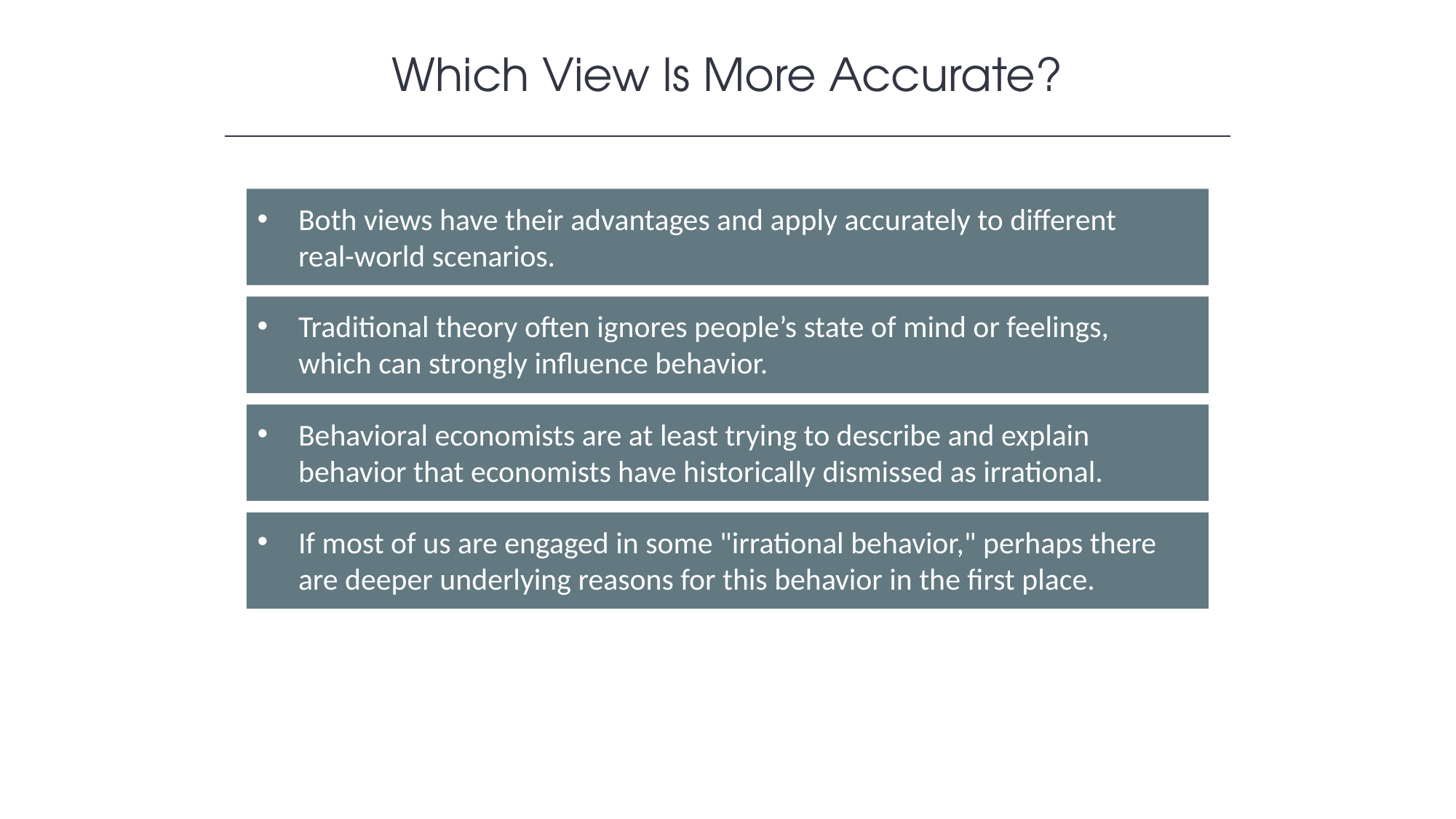

Which View Is More Accurate?

Both views have their advantages and apply accurately to different real-world scenarios.

Traditional theory often ignores people’s state of mind or feelings, which can strongly influence behavior.

Behavioral economists are at least trying to describe and explain behavior that economists have historically dismissed as irrational.

If most of us are engaged in some "irrational behavior," perhaps there are deeper underlying reasons for this behavior in the first place.